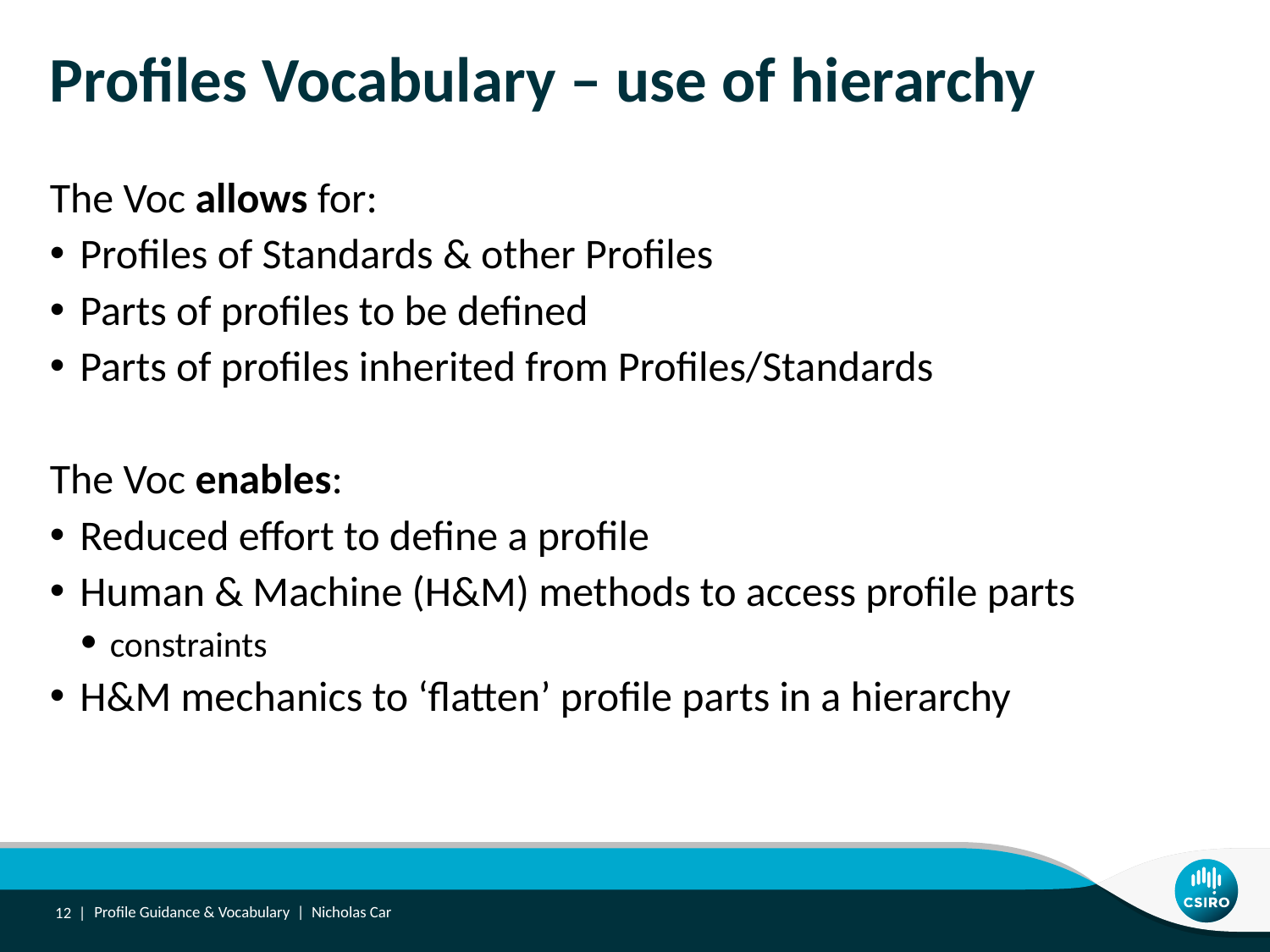

# Profiles Vocabulary – use of hierarchy
The Voc allows for:
Profiles of Standards & other Profiles
Parts of profiles to be defined
Parts of profiles inherited from Profiles/Standards

The Voc enables:
Reduced effort to define a profile
Human & Machine (H&M) methods to access profile parts
constraints
H&M mechanics to ‘flatten’ profile parts in a hierarchy
12  |
Profile Guidance & Vocabulary  |  Nicholas Car